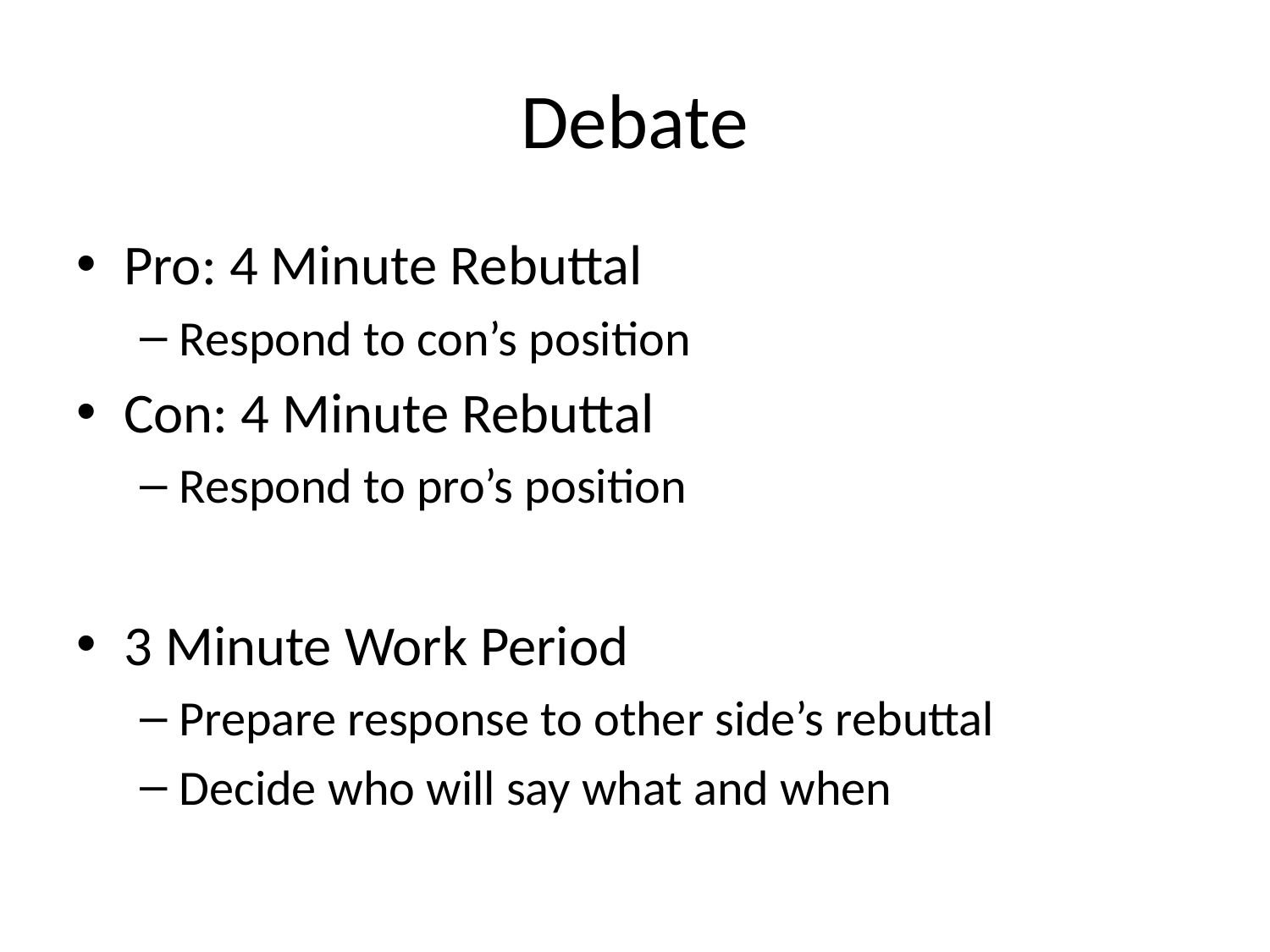

# Debate
Pro: 4 Minute Rebuttal
Respond to con’s position
Con: 4 Minute Rebuttal
Respond to pro’s position

3 Minute Work Period
Prepare response to other side’s rebuttal
Decide who will say what and when